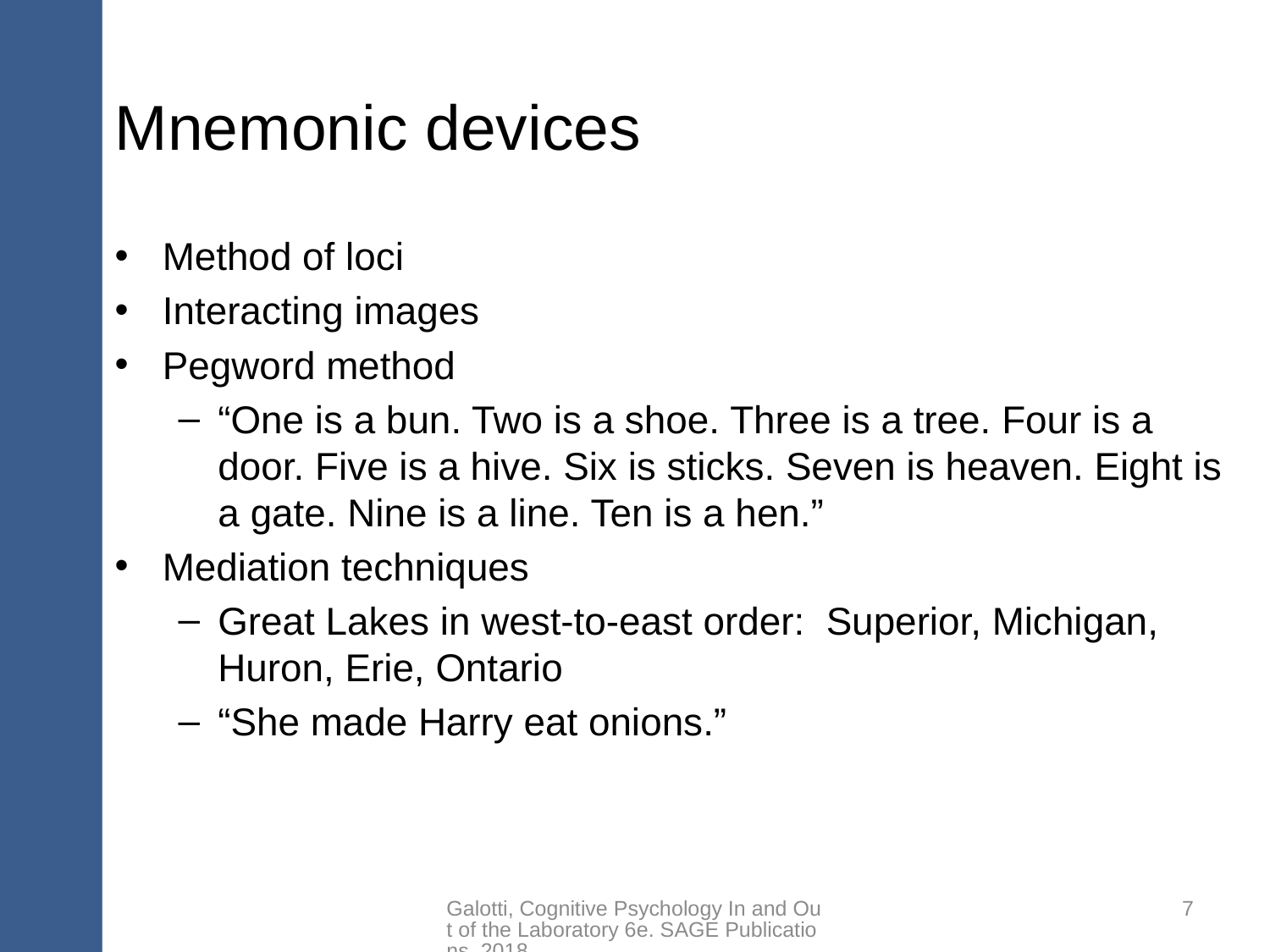

# Mnemonic devices
Method of loci
Interacting images
Pegword method
“One is a bun. Two is a shoe. Three is a tree. Four is a door. Five is a hive. Six is sticks. Seven is heaven. Eight is a gate. Nine is a line. Ten is a hen.”
Mediation techniques
Great Lakes in west-to-east order:  Superior, Michigan, Huron, Erie, Ontario
“She made Harry eat onions.”
Galotti, Cognitive Psychology In and Out of the Laboratory 6e. SAGE Publications, 2018.
7